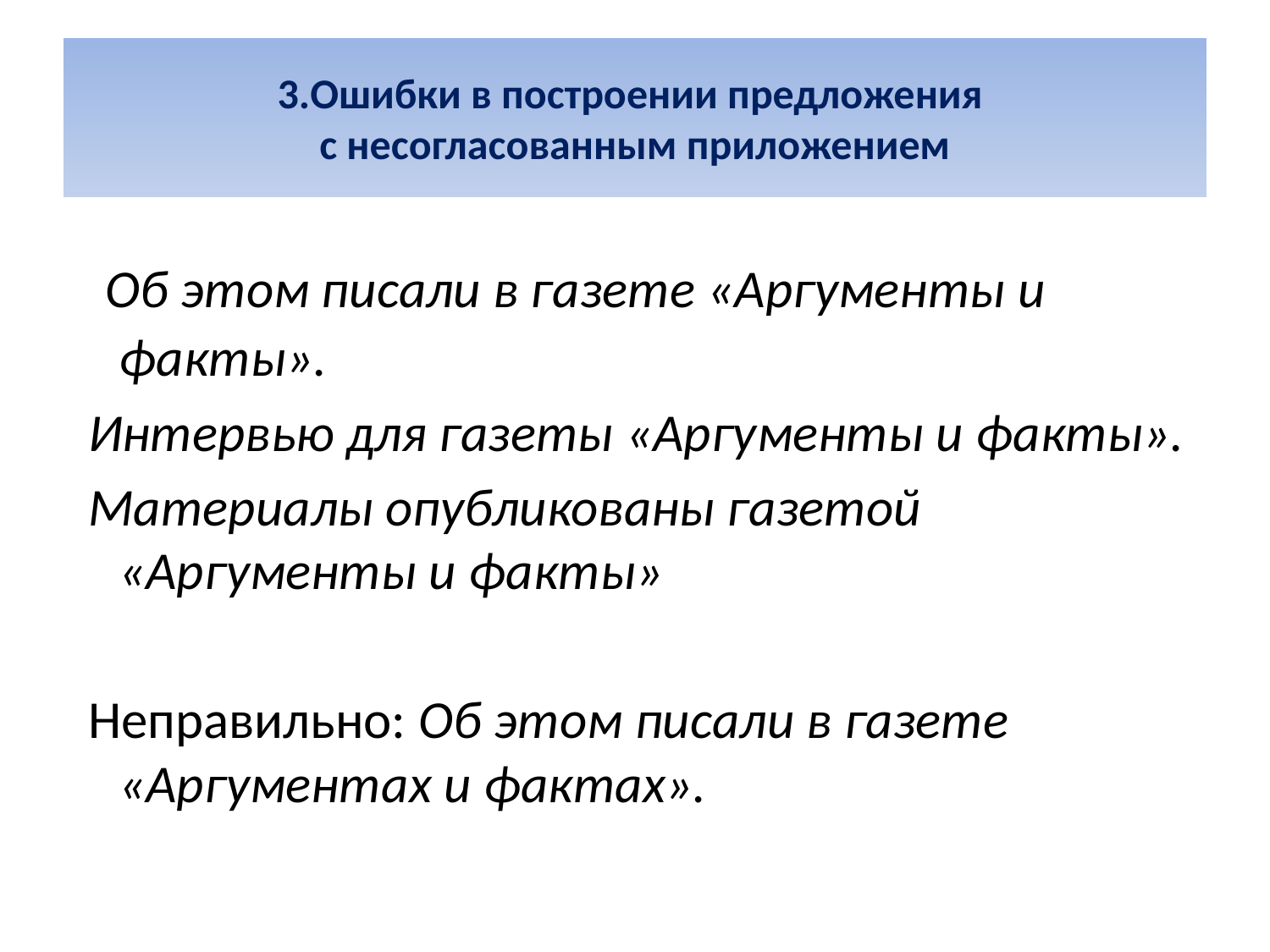

# 3.Ошибки в построении предложения с несогласованным приложением
  Об этом писали в газете «Аргументы и факты».
 Интервью для газеты «Аргументы и факты».
 Материалы опубликованы газетой «Аргументы и факты»

 Неправильно: Об этом писали в газете «Аргументах и фактах».